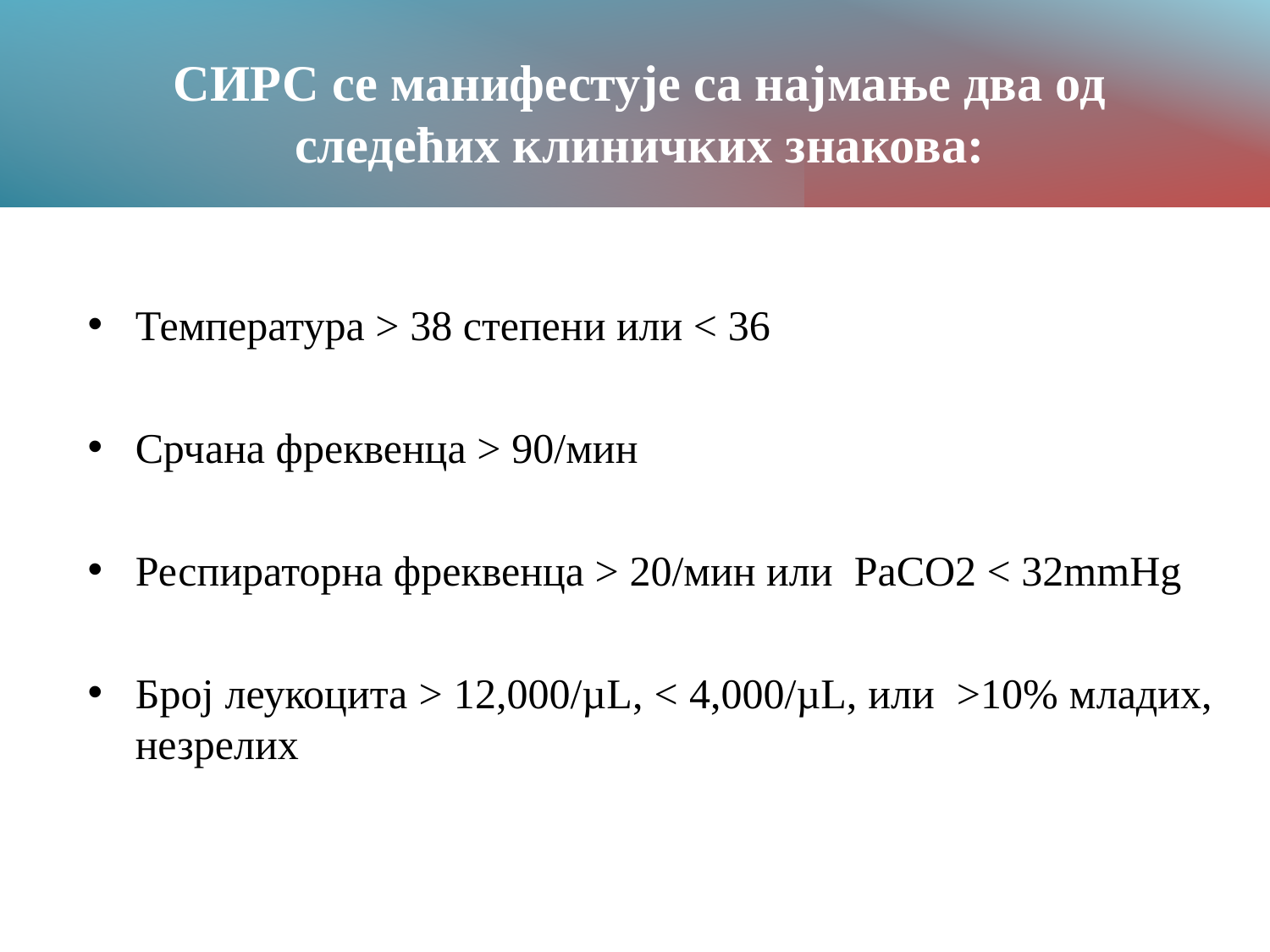

# СИРС се манифестује са најмање два од следећих клиничких знакова:
Температура > 38 степени или < 36

Срчана фреквенца > 90/мин

Респираторна фреквенца > 20/мин или  PаCО2 < 32mmHg

Број леукоцита > 12,000/µL, < 4,000/µL, или  >10% младих, незрелих